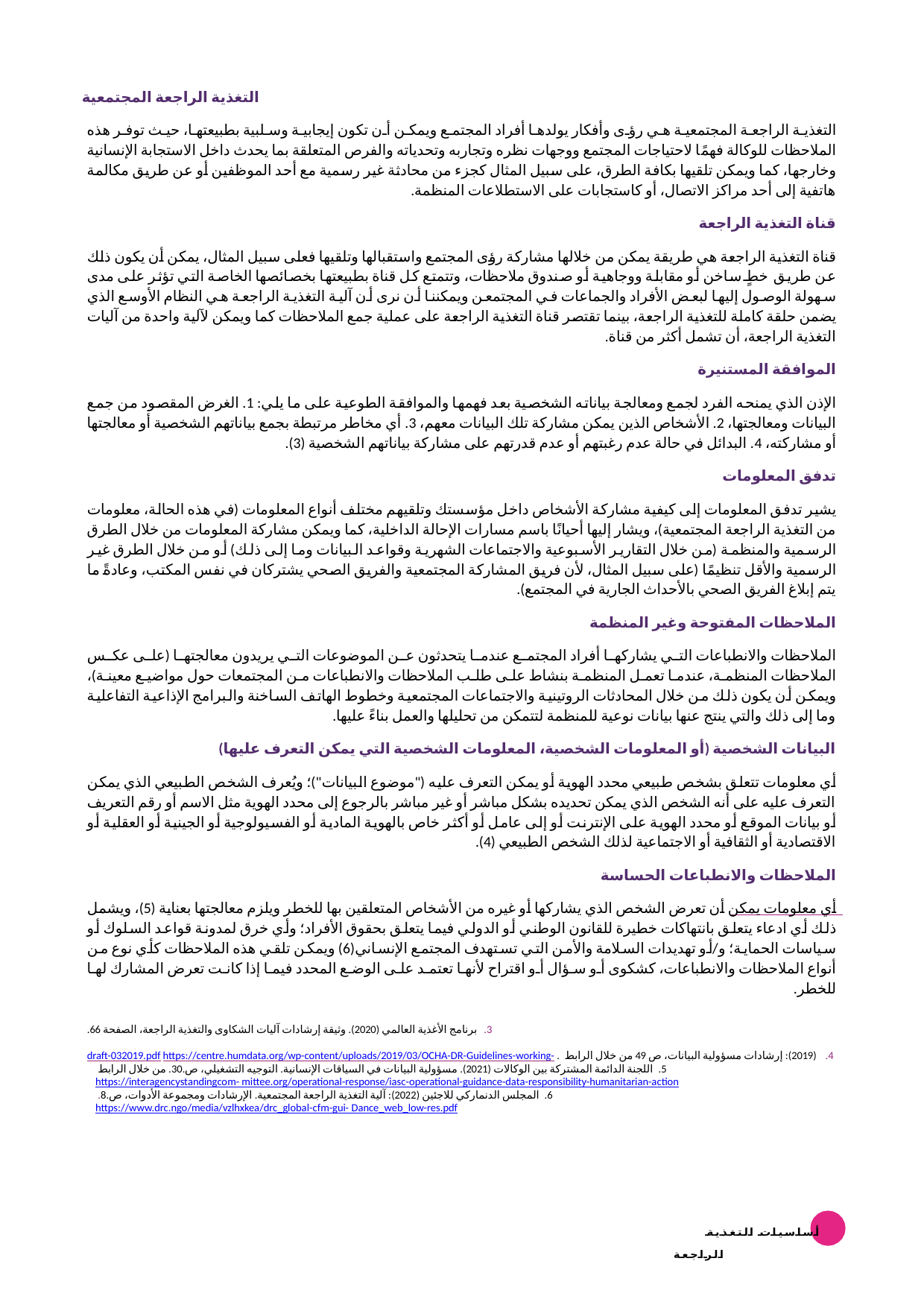

التغذية الراجعة المجتمعية
التغذية الراجعة المجتمعية هي رؤى وأفكار يولدها أفراد المجتمع ويمكن أن تكون إيجابية وسلبية بطبيعتها، حيث توفر هذه الملاحظات للوكالة فهمًا لاحتياجات المجتمع ووجهات نظره وتجاربه وتحدياته والفرص المتعلقة بما يحدث داخل الاستجابة الإنسانية وخارجها، كما ويمكن تلقيها بكافة الطرق، على سبيل المثال كجزء من محادثة غير رسمية مع أحد الموظفين أو عن طريق مكالمة هاتفية إلى أحد مراكز الاتصال، أو كاستجابات على الاستطلاعات المنظمة.
قناة التغذية الراجعة
قناة التغذية الراجعة هي طريقة يمكن من خلالها مشاركة رؤى المجتمع واستقبالها وتلقيها فعلى سبيل المثال، يمكن أن يكون ذلك عن طريق خطٍ ساخن أو مقابلة ووجاهية أو صندوق ملاحظات، وتتمتع كل قناة بطبيعتها بخصائصها الخاصة التي تؤثر على مدى سهولة الوصول إليها لبعض الأفراد والجماعات في المجتمعن ويمكننا أن نرى أن آلية التغذية الراجعة هي النظام الأوسع الذي يضمن حلقة كاملة للتغذية الراجعة، بينما تقتصر قناة التغذية الراجعة على عملية جمع الملاحظات كما ويمكن لآلية واحدة من آليات التغذية الراجعة، أن تشمل أكثر من قناة.
الموافقة المستنيرة
الإذن الذي يمنحه الفرد لجمع ومعالجة بياناته الشخصية بعد فهمها والموافقة الطوعية على ما يلي: 1. الغرض المقصود من جمع البيانات ومعالجتها، 2. الأشخاص الذين يمكن مشاركة تلك البيانات معهم، 3. أي مخاطر مرتبطة بجمع بياناتهم الشخصية أو معالجتها أو مشاركته، 4. البدائل في حالة عدم رغبتهم أو عدم قدرتهم على مشاركة بياناتهم الشخصية (3).
تدفق المعلومات
يشير تدفق المعلومات إلى كيفية مشاركة الأشخاص داخل مؤسستك وتلقيهم مختلف أنواع المعلومات (في هذه الحالة، معلومات من التغذية الراجعة المجتمعية)، ويشار إليها أحيانًا باسم مسارات الإحالة الداخلية، كما ويمكن مشاركة المعلومات من خلال الطرق الرسمية والمنظمة (من خلال التقارير الأسبوعية والاجتماعات الشهرية وقواعد البيانات وما إلى ذلك) أو من خلال الطرق غير الرسمية والأقل تنظيمًا (على سبيل المثال، لأن فريق المشاركة المجتمعية والفريق الصحي يشتركان في نفس المكتب، وعادةً ما يتم إبلاغ الفريق الصحي بالأحداث الجارية في المجتمع).
الملاحظات المفتوحة وغير المنظمة
الملاحظات والانطباعات التي يشاركها أفراد المجتمع عندما يتحدثون عن الموضوعات التي يريدون معالجتها (على عكس الملاحظات المنظمة، عندما تعمل المنظمة بنشاط على طلب الملاحظات والانطباعات من المجتمعات حول مواضيع معينة)، ويمكن أن يكون ذلك من خلال المحادثات الروتينية والاجتماعات المجتمعية وخطوط الهاتف الساخنة والبرامج الإذاعية التفاعلية وما إلى ذلك والتي ينتج عنها بيانات نوعية للمنظمة لتتمكن من تحليلها والعمل بناءً عليها.
البيانات الشخصية (أو المعلومات الشخصية، المعلومات الشخصية التي يمكن التعرف عليها)
أي معلومات تتعلق بشخص طبيعي محدد الهوية أو يمكن التعرف عليه ("موضوع البيانات")؛ ويُعرف الشخص الطبيعي الذي يمكن التعرف عليه على أنه الشخص الذي يمكن تحديده بشكل مباشر أو غير مباشر بالرجوع إلى محدد الهوية مثل الاسم أو رقم التعريف أو بيانات الموقع أو محدد الهوية على الإنترنت أو إلى عامل أو أكثر خاص بالهوية المادية أو الفسيولوجية أو الجينية أو العقلية أو الاقتصادية أو الثقافية أو الاجتماعية لذلك الشخص الطبيعي (4).
الملاحظات والانطباعات الحساسة
أي معلومات يمكن أن تعرض الشخص الذي يشاركها أو غيره من الأشخاص المتعلقين بها للخطر ويلزم معالجتها بعناية (5)، ويشمل ذلك أي ادعاء يتعلق بانتهاكات خطيرة للقانون الوطني أو الدولي فيما يتعلق بحقوق الأفراد؛ وأي خرق لمدونة قواعد السلوك أو سياسات الحماية؛ و/أو تهديدات السلامة والأمن التي تستهدف المجتمع الإنساني(6) ويمكن تلقي هذه الملاحظات كأي نوع من أنواع الملاحظات والانطباعات، كشكوى أو سؤال أو اقتراح لأنها تعتمد على الوضع المحدد فيما إذا كانت تعرض المشارك لها للخطر.

برنامج الأغذية العالمي (2020). وثيقة إرشادات آليات الشكاوى والتغذية الراجعة، الصفحة 66.

 (2019): إرشادات مسؤولية البيانات، ص 49 من خلال الرابط  . https://centre.humdata.org/wp-content/uploads/2019/03/OCHA-DR-Guidelines-working- draft-032019.pdf
اللجنة الدائمة المشتركة بين الوكالات (2021). مسؤولية البيانات في السياقات الإنسانية. التوجيه التشغيلي، ص.30. من خلال الرابط https://interagencystandingcom- mittee.org/operational-response/iasc-operational-guidance-data-responsibility-humanitarian-action
المجلس الدنماركي للاجئين (2022): آلية التغذية الراجعة المجتمعية. الإرشادات ومجموعة الأدوات، ص.8. https://www.drc.ngo/media/vzlhxkea/drc_global-cfm-gui- Dance_web_low-res.pdf

40    أساسيات التغذية الراجعة